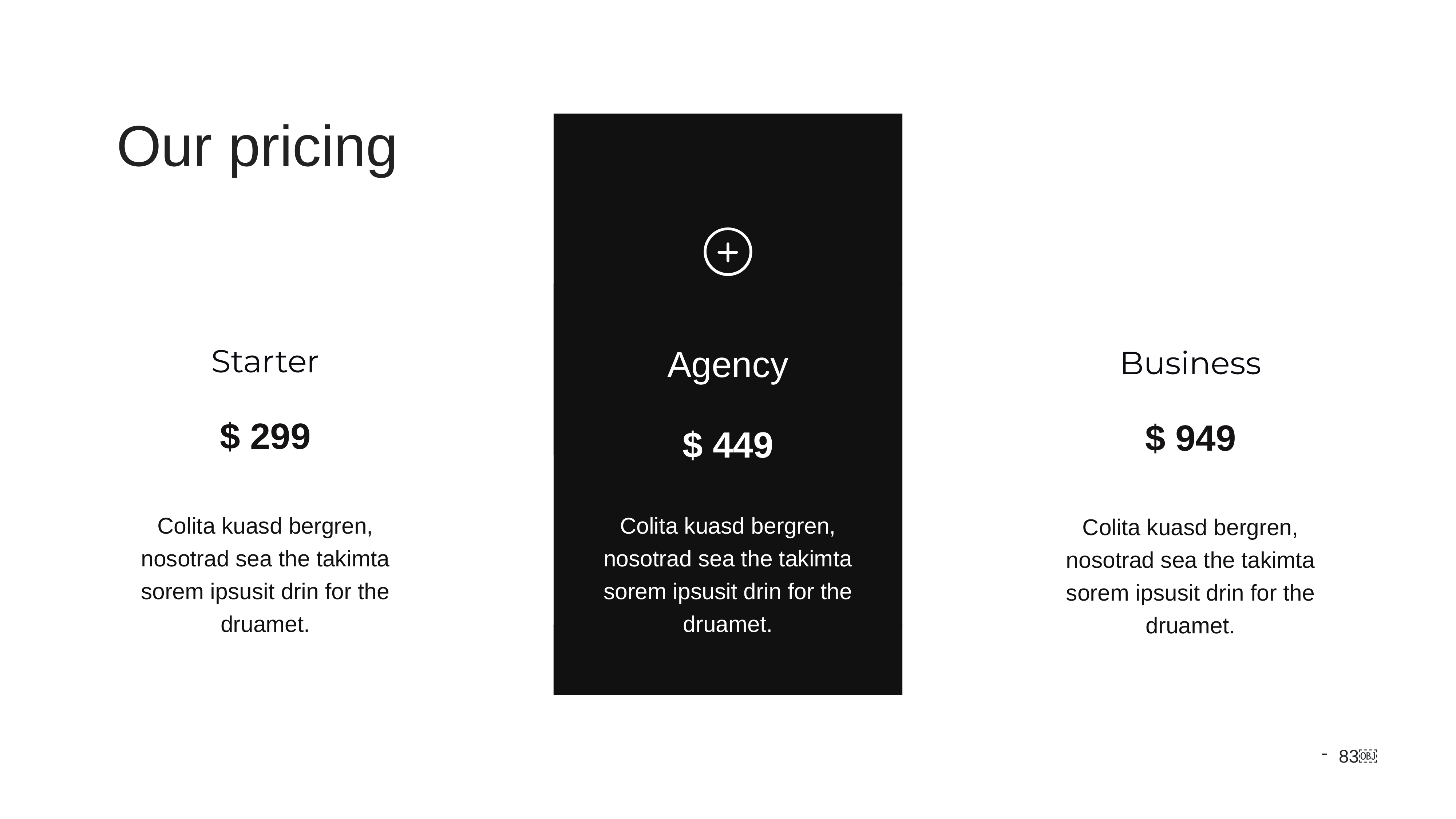

Our pricing

Starter
Agency
Business
$ 299
$ 449
$ 949
Colita kuasd bergren, nosotrad sea the takimta sorem ipsusit drin for the druamet.
Colita kuasd bergren, nosotrad sea the takimta sorem ipsusit drin for the druamet.
Colita kuasd bergren, nosotrad sea the takimta sorem ipsusit drin for the druamet.